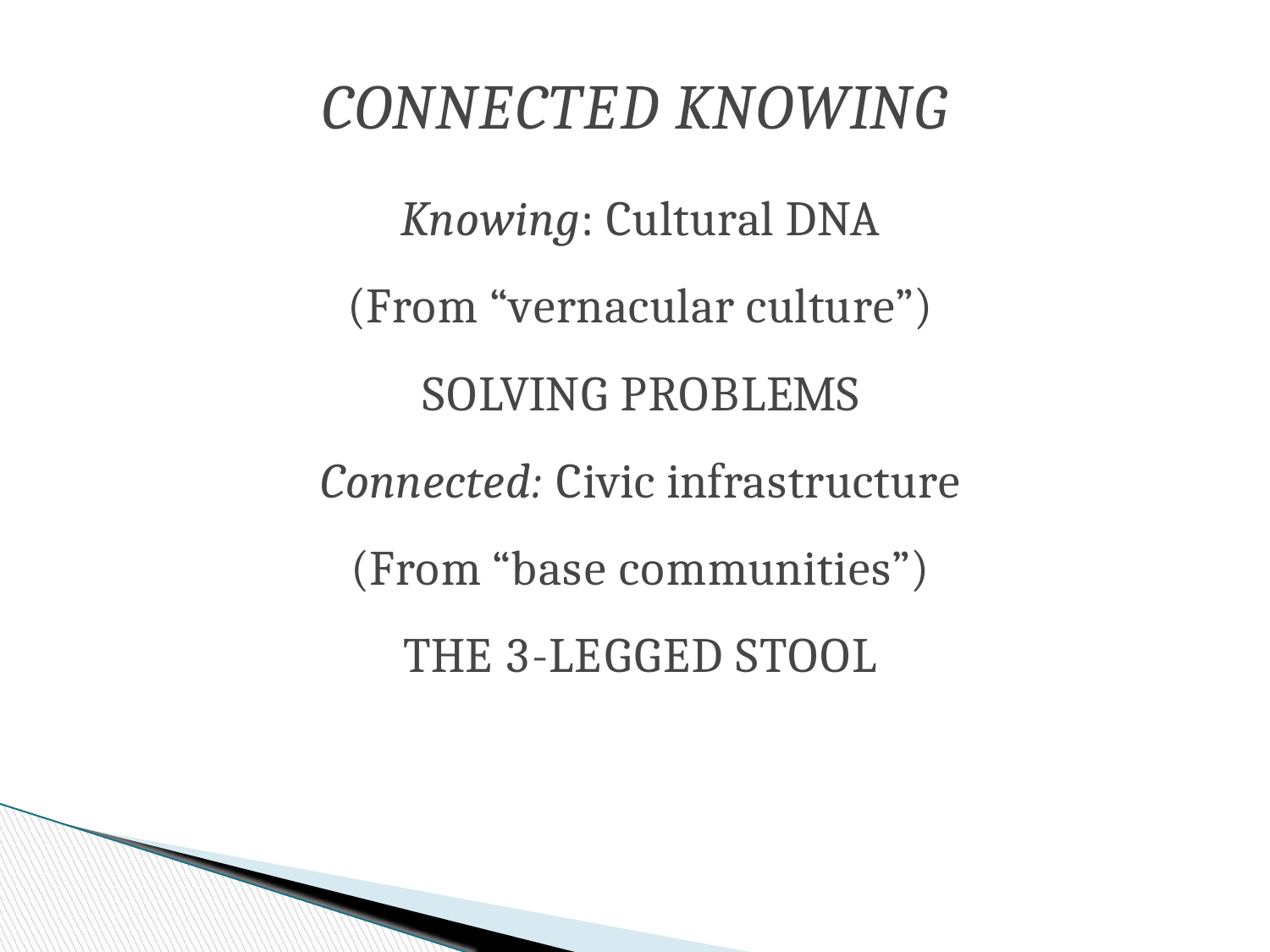

Connected Knowing
Knowing: Cultural DNA
(From “vernacular culture”)
SOLVING PROBLEMS
Connected: Civic infrastructure
(From “base communities”)
THE 3-LEGGED STOOL